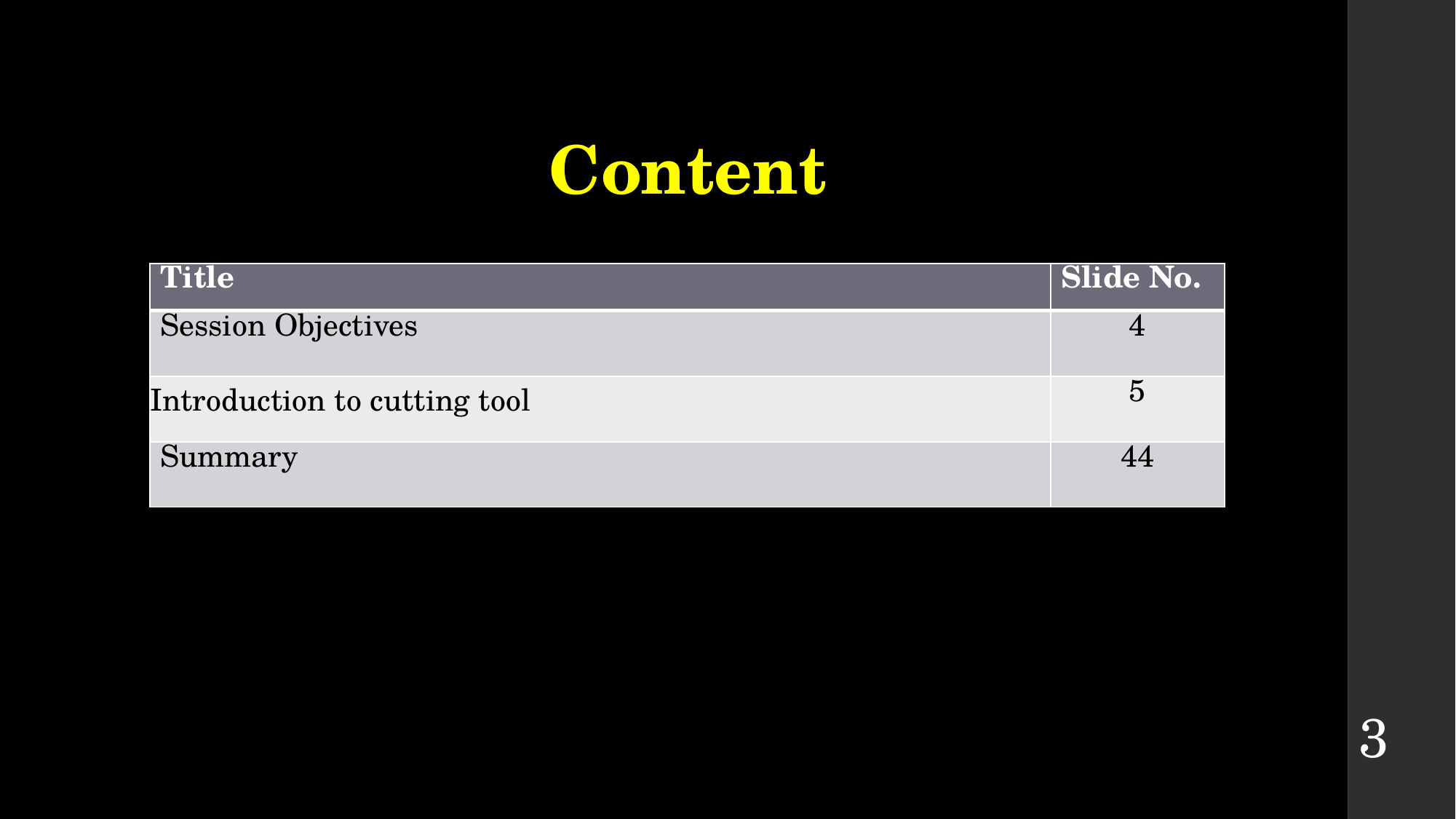

# Content
| Title | Slide No. |
| --- | --- |
| Session Objectives | 4 |
| Introduction to cutting tool | 5 |
| Summary | 44 |
3